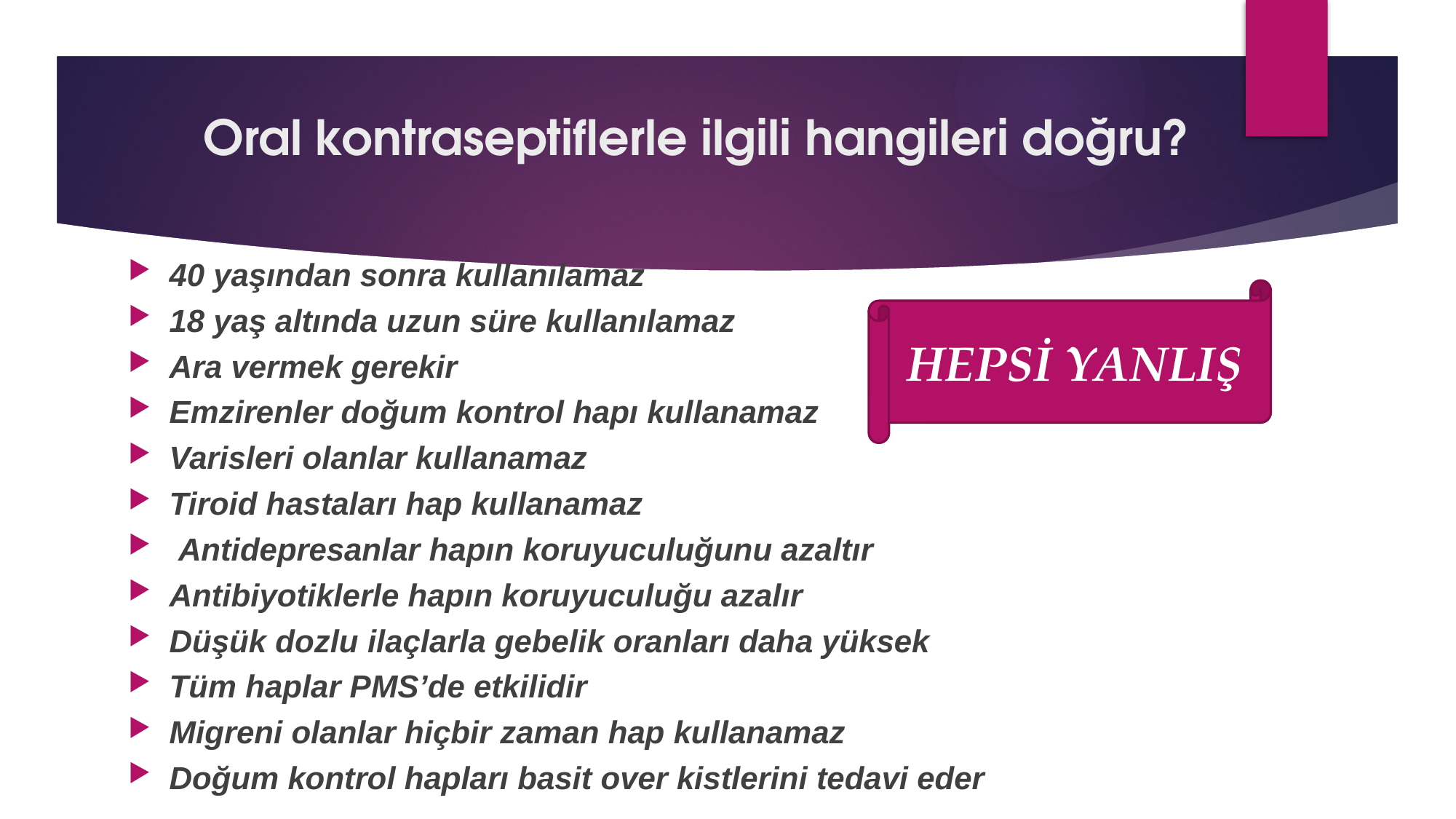

# Oral kontraseptiflerle ilgili hangileri doğru?
40 yaşından sonra kullanılamaz
18 yaş altında uzun süre kullanılamaz
Ara vermek gerekir
Emzirenler doğum kontrol hapı kullanamaz
Varisleri olanlar kullanamaz
Tiroid hastaları hap kullanamaz
 Antidepresanlar hapın koruyuculuğunu azaltır
Antibiyotiklerle hapın koruyuculuğu azalır
Düşük dozlu ilaçlarla gebelik oranları daha yüksek
Tüm haplar PMS’de etkilidir
Migreni olanlar hiçbir zaman hap kullanamaz
Doğum kontrol hapları basit over kistlerini tedavi eder

HEPSİ YANLIŞ